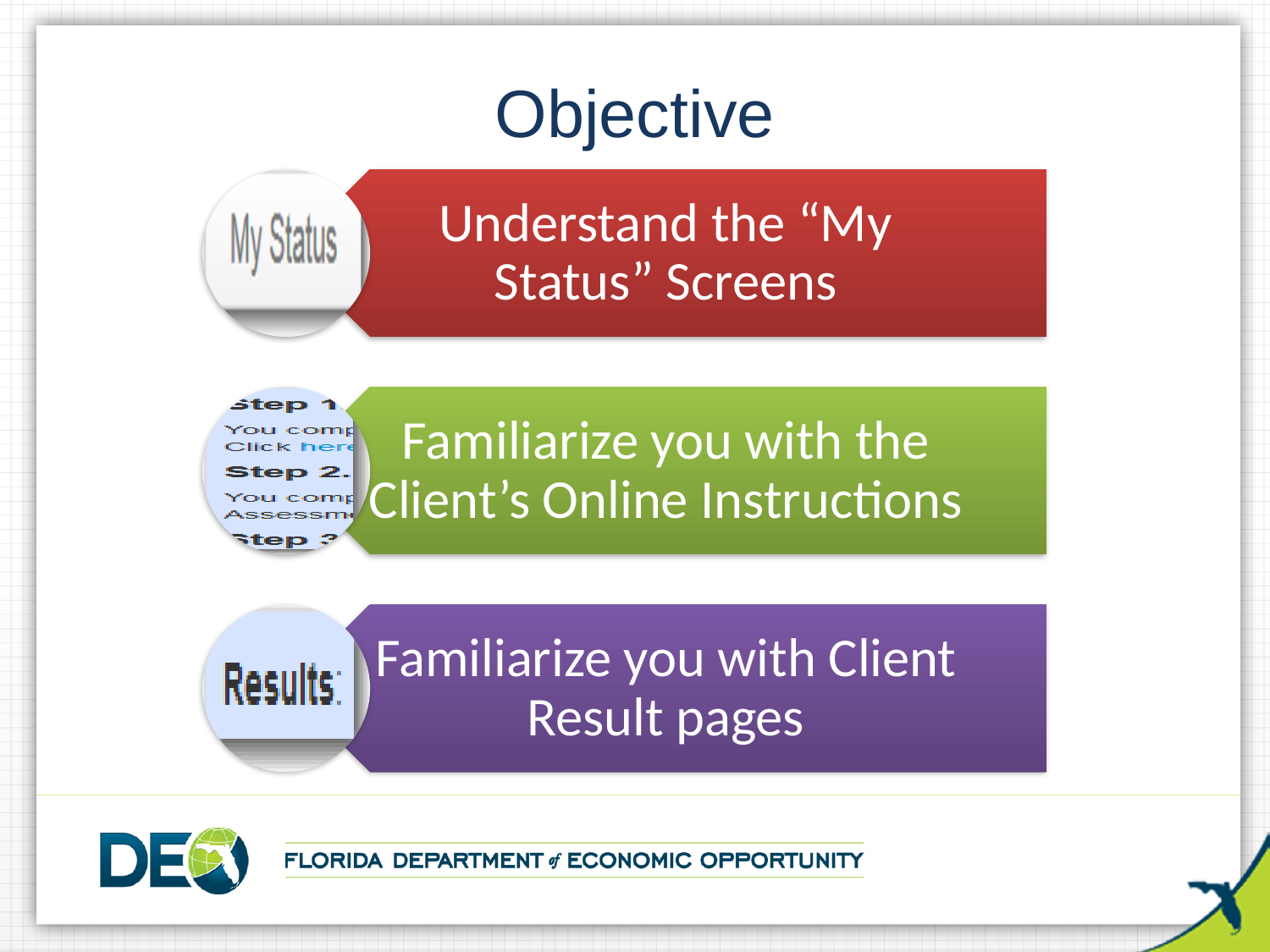

# Objective
Understand the “My Status” Screens
Familiarize you with the Client’s Online Instructions
Familiarize you with Client Result pages